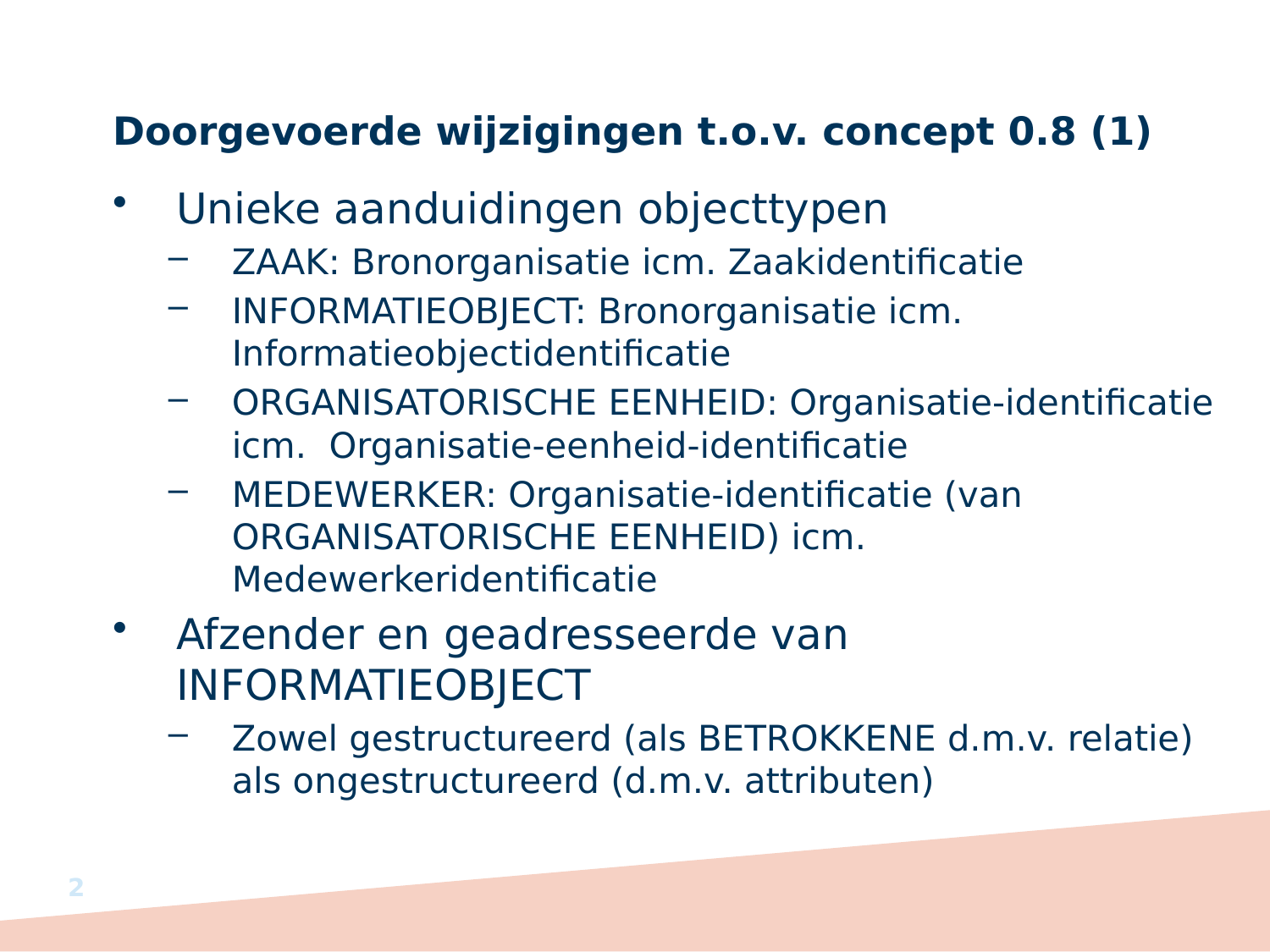

# Doorgevoerde wijzigingen t.o.v. concept 0.8 (1)
Unieke aanduidingen objecttypen
ZAAK: Bronorganisatie icm. Zaakidentificatie
INFORMATIEOBJECT: Bronorganisatie icm. Informatieobjectidentificatie
ORGANISATORISCHE EENHEID: Organisatie-identificatie icm.  Organisatie-eenheid-identificatie
MEDEWERKER: Organisatie-identificatie (van ORGANISATORISCHE EENHEID) icm.  Medewerkeridentificatie
Afzender en geadresseerde van INFORMATIEOBJECT
Zowel gestructureerd (als BETROKKENE d.m.v. relatie) als ongestructureerd (d.m.v. attributen)
2